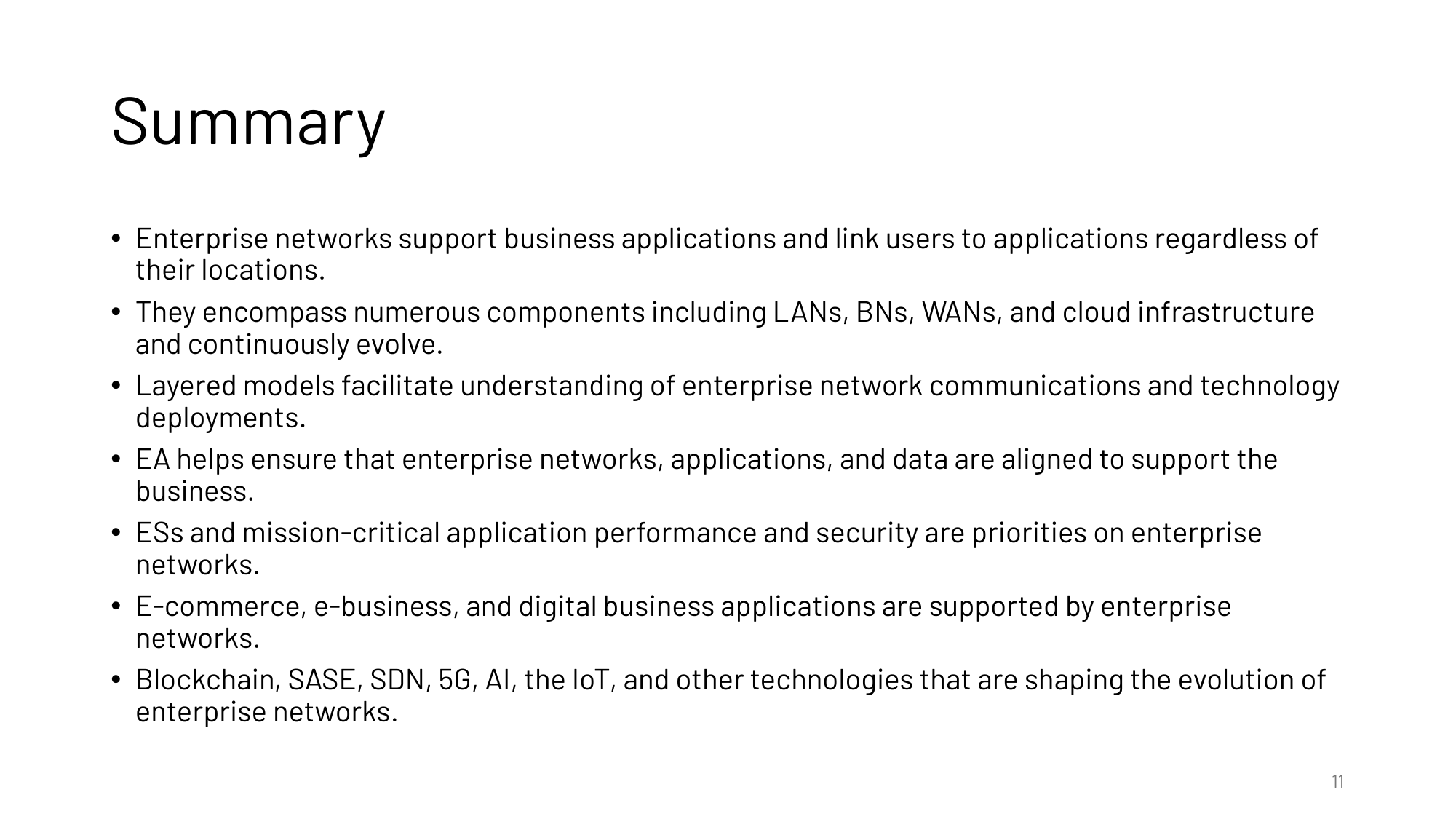

# Summary
Enterprise networks support business applications and link users to applications regardless of their locations.
They encompass numerous components including LANs, BNs, WANs, and cloud infrastructure and continuously evolve.
Layered models facilitate understanding of enterprise network communications and technology deployments.
EA helps ensure that enterprise networks, applications, and data are aligned to support the business.
ESs and mission-critical application performance and security are priorities on enterprise networks.
E-commerce, e-business, and digital business applications are supported by enterprise networks.
Blockchain, SASE, SDN, 5G, AI, the IoT, and other technologies that are shaping the evolution of enterprise networks.
11